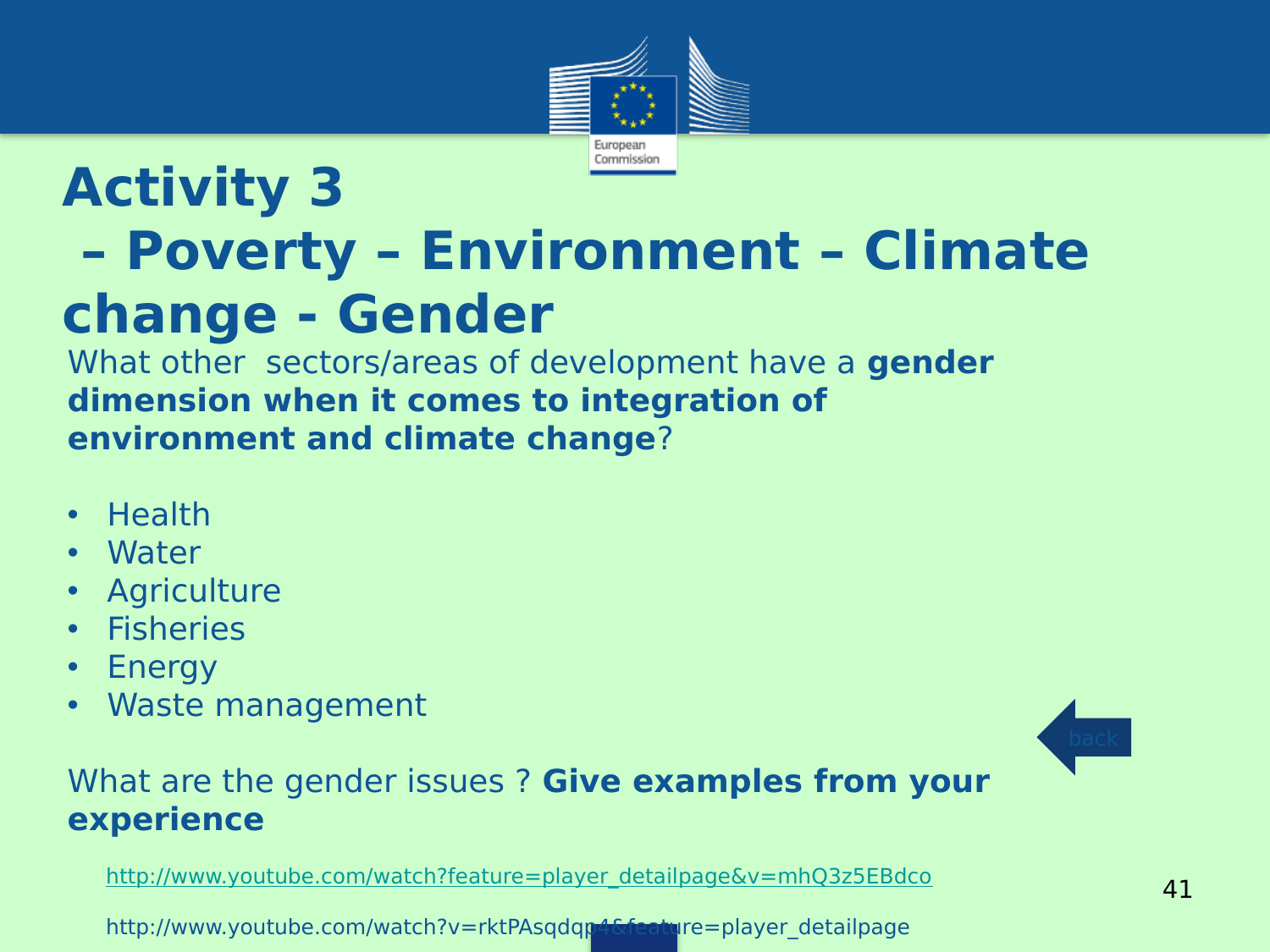

# Activity 3 – Poverty – Environment – Climate change - Gender
What other  sectors/areas of development have a gender dimension when it comes to integration of environment and climate change?

Health
Water
Agriculture
Fisheries
Energy
Waste management

What are the gender issues ? Give examples from your experience

back
http://www.youtube.com/watch?feature=player_detailpage&v=mhQ3z5EBdco

http://www.youtube.com/watch?v=rktPAsqdqp4&feature=player_detailpage
41